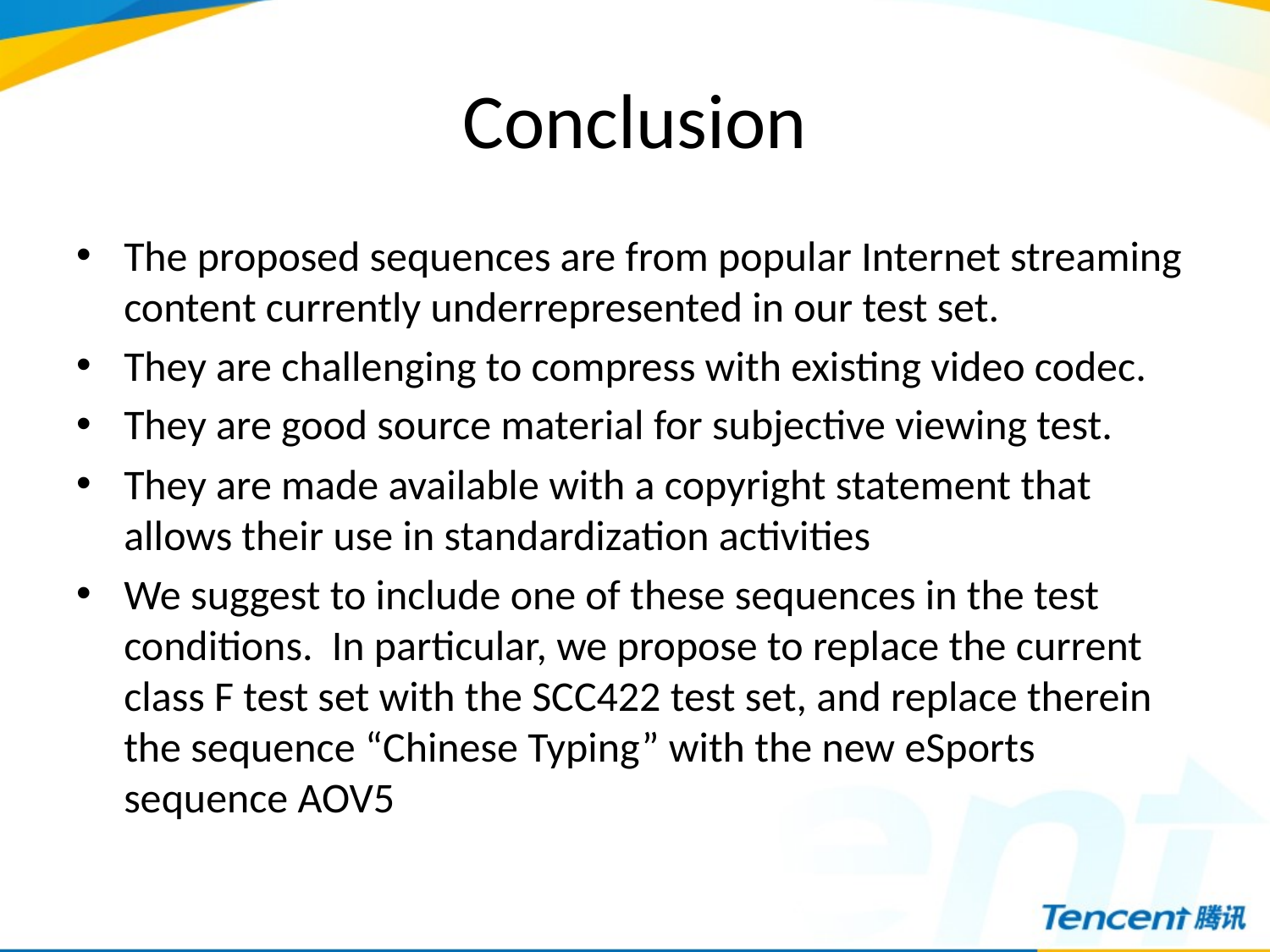

# Conclusion
The proposed sequences are from popular Internet streaming content currently underrepresented in our test set.
They are challenging to compress with existing video codec.
They are good source material for subjective viewing test.
They are made available with a copyright statement that allows their use in standardization activities
We suggest to include one of these sequences in the test conditions.  In particular, we propose to replace the current class F test set with the SCC422 test set, and replace therein the sequence “Chinese Typing” with the new eSports sequence AOV5